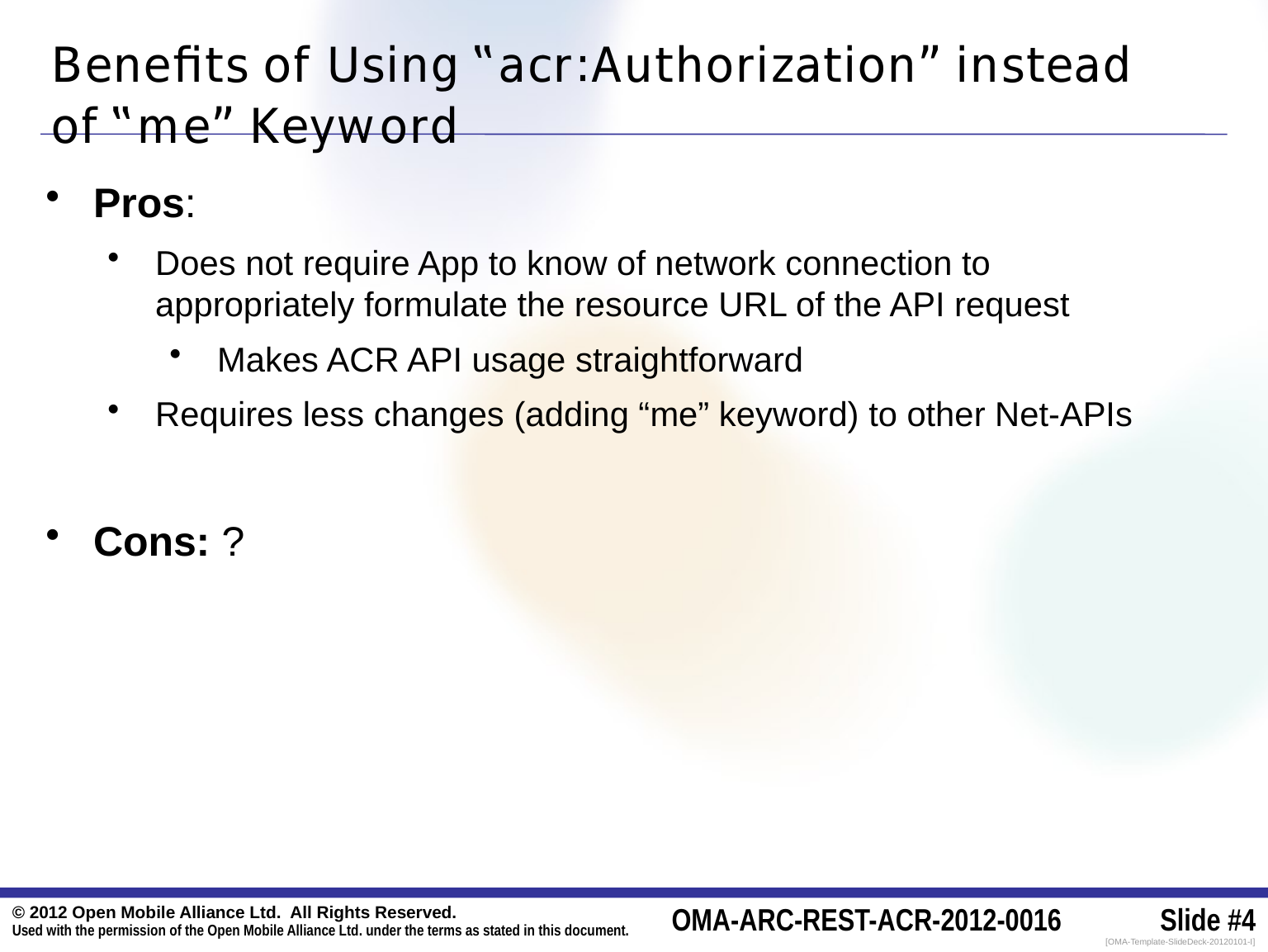

Benefits of Using “acr:Authorization” instead of “me” Keyword
Pros:
Does not require App to know of network connection to appropriately formulate the resource URL of the API request
Makes ACR API usage straightforward
Requires less changes (adding “me” keyword) to other Net-APIs

Cons: ?